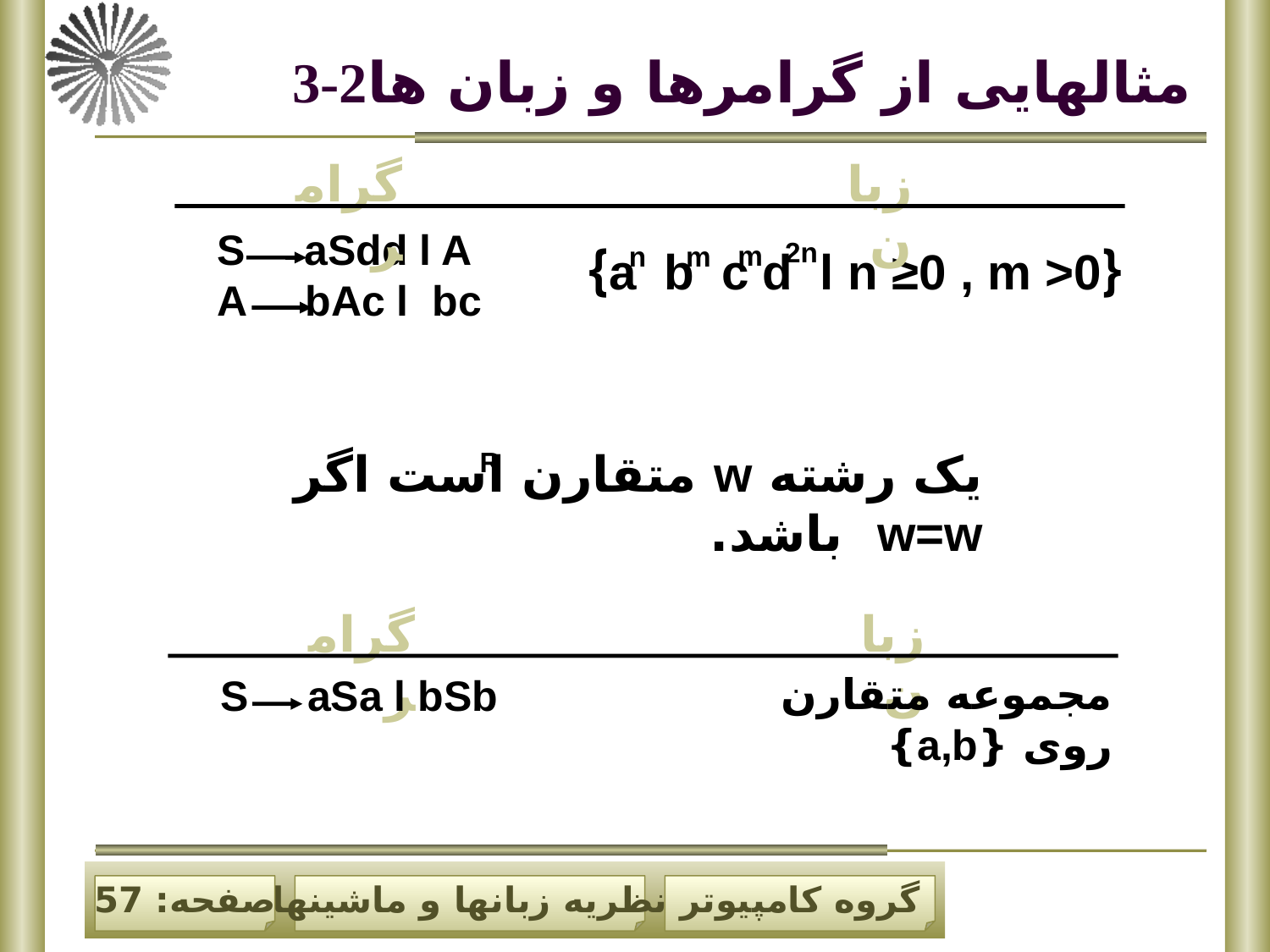

# 3-2مثالهایی از گرامرها و زبان ها
گرامر
زبان

S     aSdd l A
A     bAc l  bc

2n
m
n
m
{a  b  c d  l n ≥0 , m >0}
یک رشته w متقارن است اگر w=w  باشد.
R
گرامر
زبان

مجموعه متقارن روی {a,b}
S     aSa l bSb